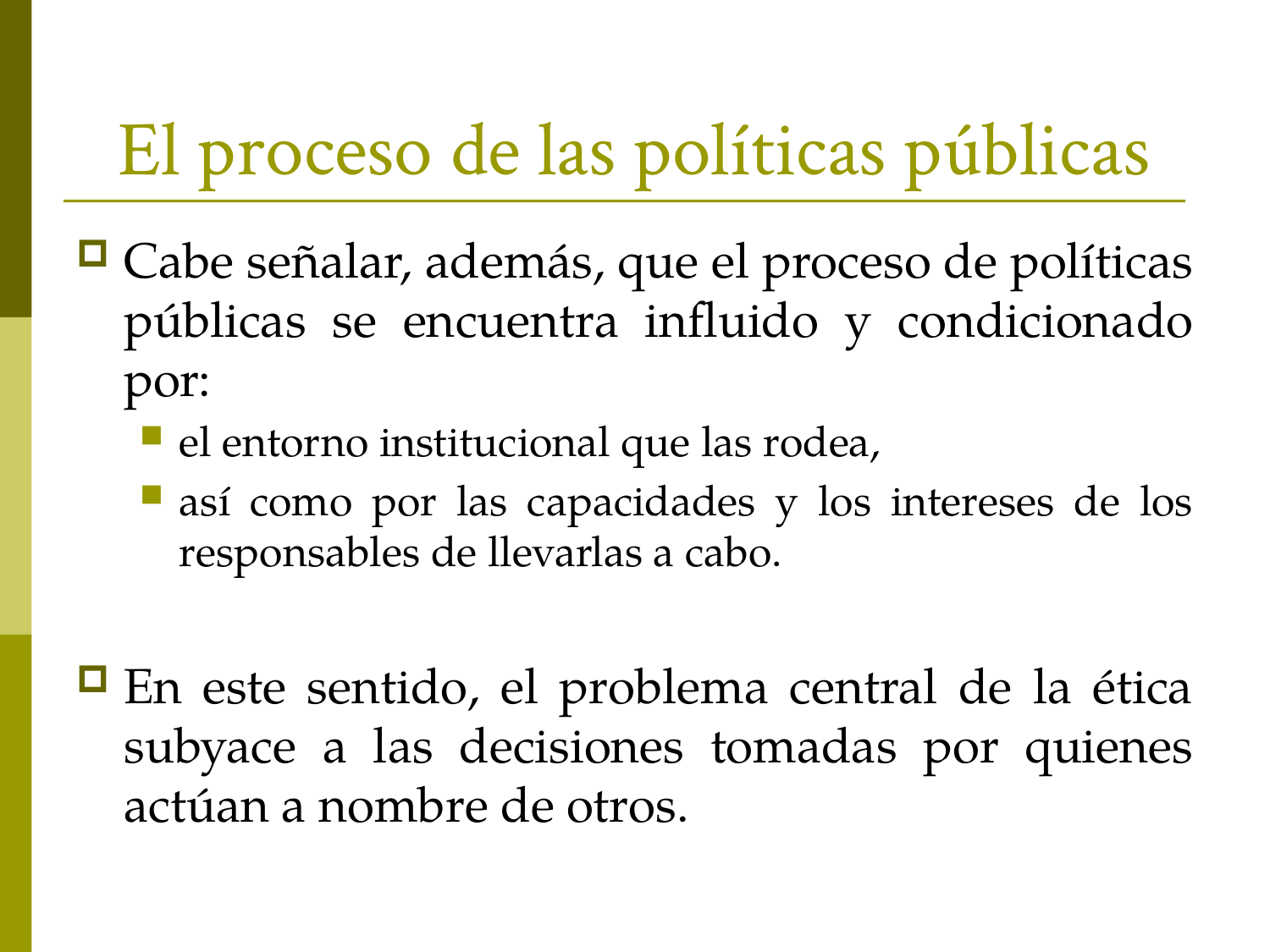

# El proceso de las políticas públicas
Cabe señalar, además, que el proceso de políticas públicas se encuentra influido y condicionado por:
el entorno institucional que las rodea,
así como por las capacidades y los intereses de los responsables de llevarlas a cabo.

En este sentido, el problema central de la ética subyace a las decisiones tomadas por quienes actúan a nombre de otros.